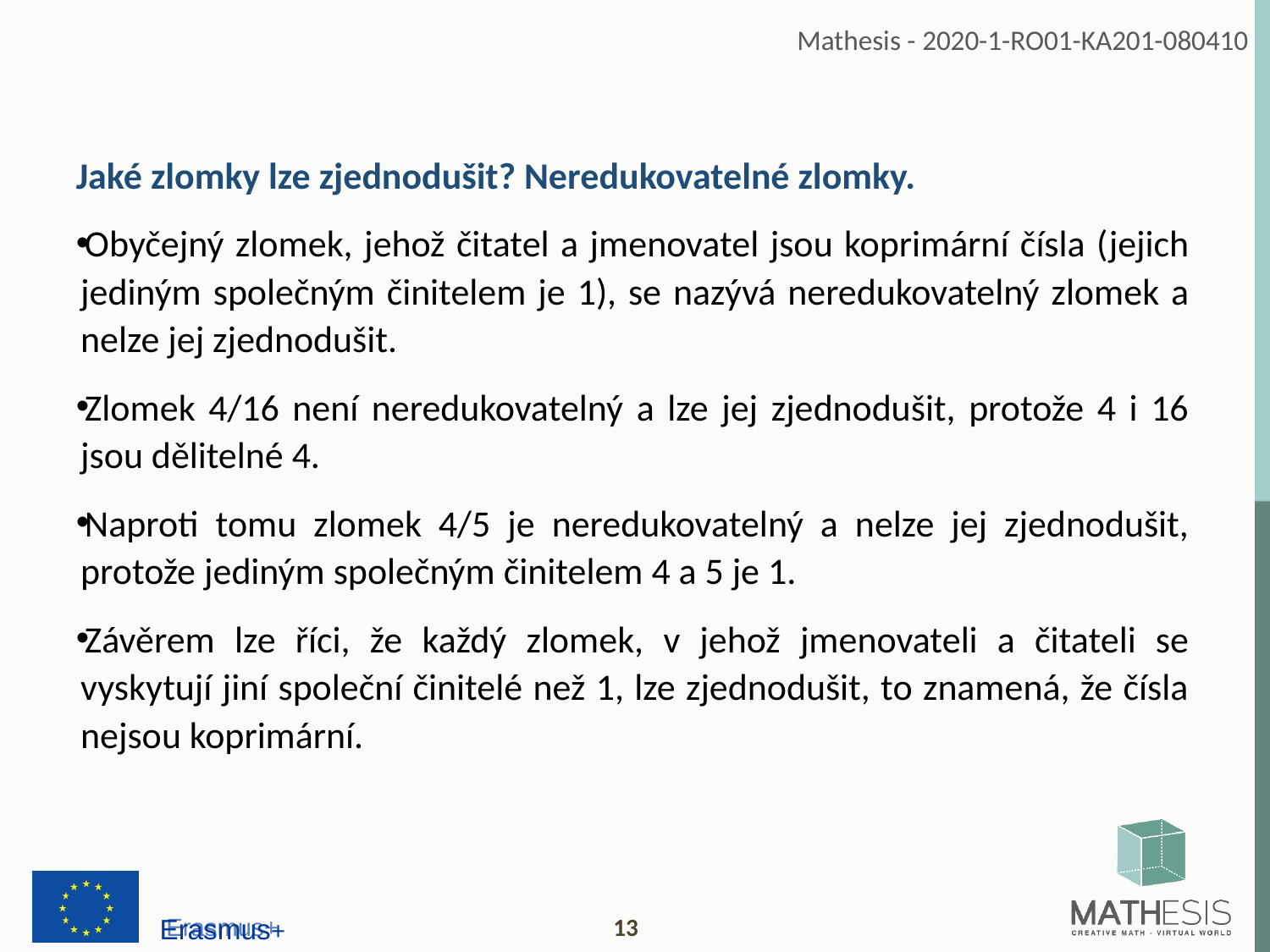

Jaké zlomky lze zjednodušit? Neredukovatelné zlomky.
Obyčejný zlomek, jehož čitatel a jmenovatel jsou koprimární čísla (jejich jediným společným činitelem je 1), se nazývá neredukovatelný zlomek a nelze jej zjednodušit.
Zlomek 4/16 není neredukovatelný a lze jej zjednodušit, protože 4 i 16 jsou dělitelné 4.
Naproti tomu zlomek 4/5 je neredukovatelný a nelze jej zjednodušit, protože jediným společným činitelem 4 a 5 je 1.
Závěrem lze říci, že každý zlomek, v jehož jmenovateli a čitateli se vyskytují jiní společní činitelé než 1, lze zjednodušit, to znamená, že čísla nejsou koprimární.